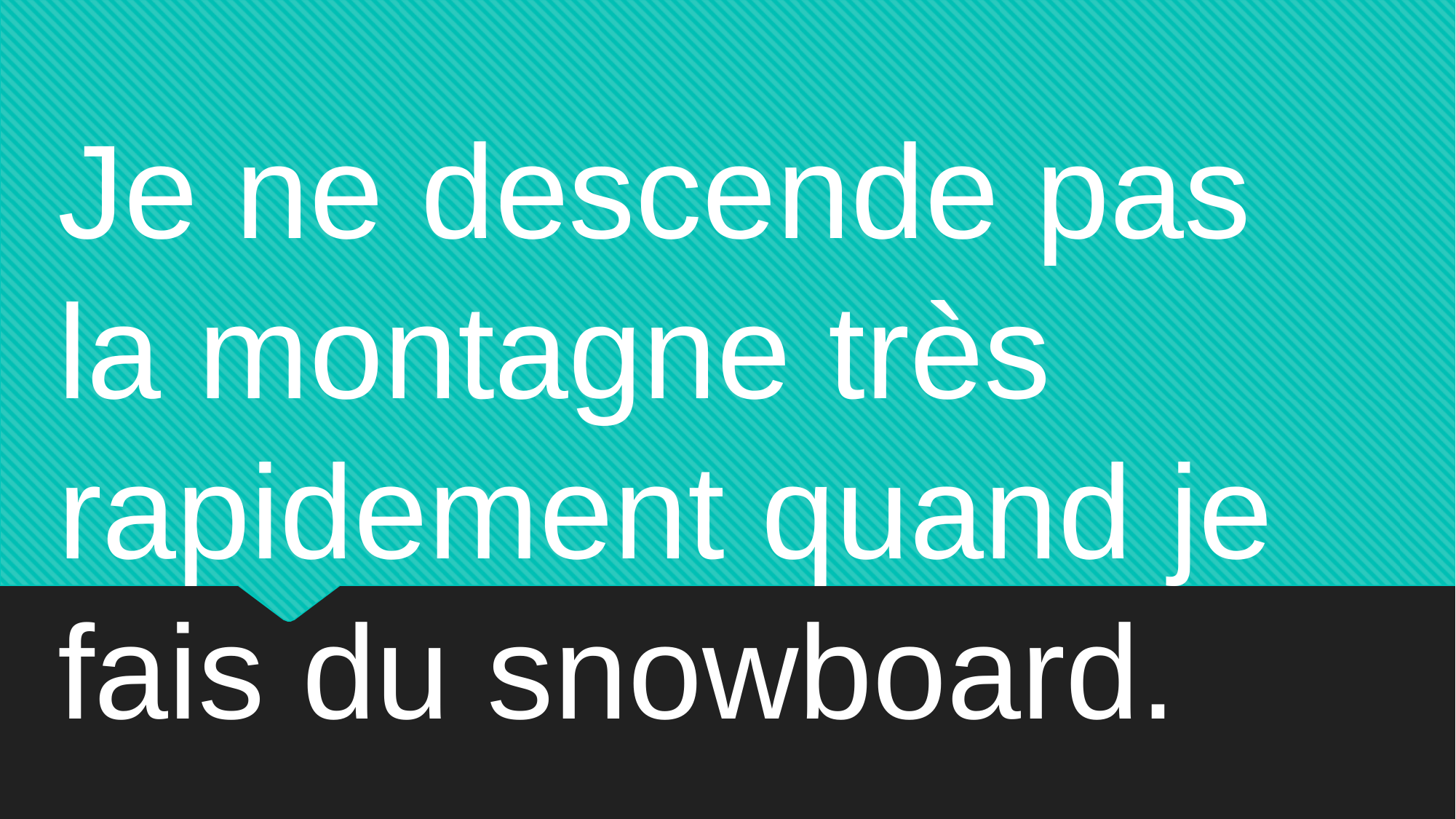

Je ne descende pas la montagne très rapidement quand je fais du snowboard.